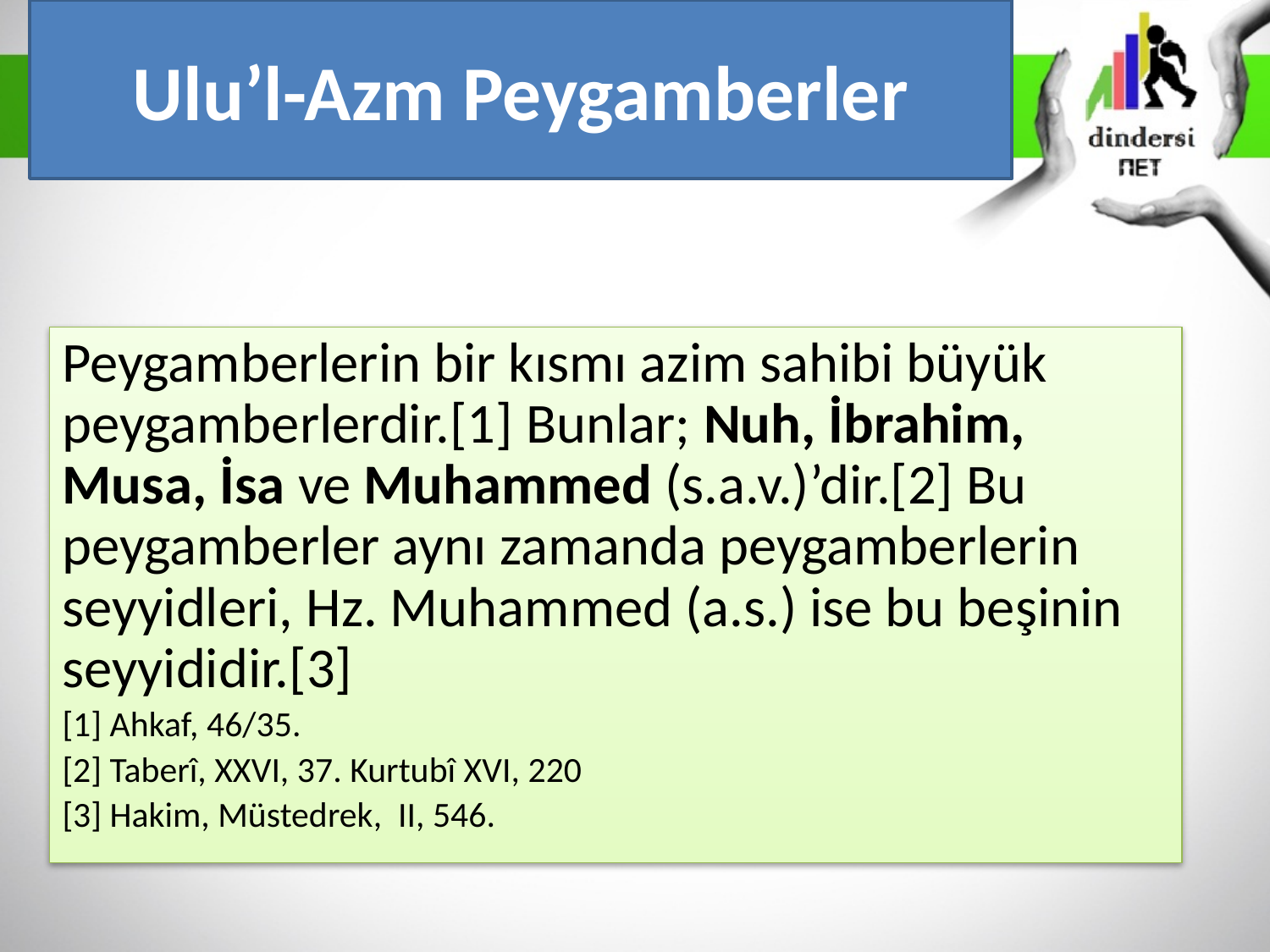

Ulu’l-Azm Peygamberler
Peygamberlerin bir kısmı azim sahibi büyük peygamberlerdir.[1] Bunlar; Nuh, İbrahim, Musa, İsa ve Muhammed (s.a.v.)’dir.[2] Bu peygamberler aynı zamanda peygamberlerin seyyidleri, Hz. Muhammed (a.s.) ise bu beşinin seyyididir.[3]
[1] Ahkaf, 46/35.
[2] Taberî, XXVI, 37. Kurtubî XVI, 220
[3] Hakim, Müstedrek,  II, 546.